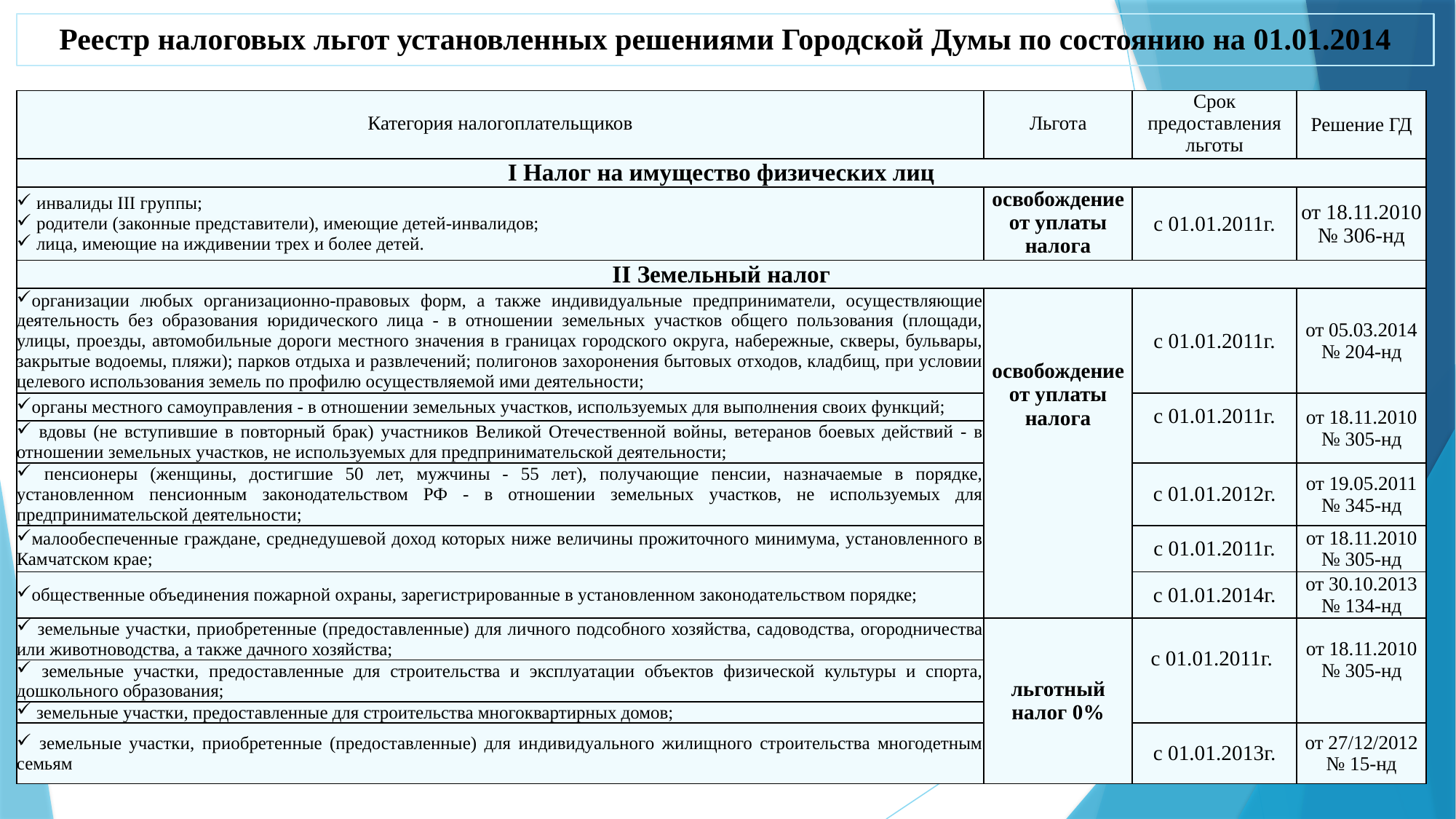

# Реестр налоговых льгот установленных решениями Городской Думы по состоянию на 01.01.2014
| Категория налогоплательщиков | Льгота | Срок предоставления льготы | Решение ГД |
| --- | --- | --- | --- |
| I Налог на имущество физических лиц |  |  |  |
| инвалиды III группы; родители (законные представители), имеющие детей-инвалидов; лица, имеющие на иждивении трех и более детей. | освобождение от уплаты налога | с 01.01.2011г. | от 18.11.2010 № 306-нд |
| II Земельный налог |  |  |  |
| организации любых организационно-правовых форм, а также индивидуальные предприниматели, осуществляющие деятельность без образования юридического лица - в отношении земельных участков общего пользования (площади, улицы, проезды, автомобильные дороги местного значения в границах городского округа, набережные, скверы, бульвары, закрытые водоемы, пляжи); парков отдыха и развлечений; полигонов захоронения бытовых отходов, кладбищ, при условии целевого использования земель по профилю осуществляемой ими деятельности; | освобождение от уплаты налога | с 01.01.2011г. | от 05.03.2014 № 204-нд |
| органы местного самоуправления - в отношении земельных участков, используемых для выполнения своих функций; |  | с 01.01.2011г. | от 18.11.2010 № 305-нд |
| вдовы (не вступившие в повторный брак) участников Великой Отечественной войны, ветеранов боевых действий - в отношении земельных участков, не используемых для предпринимательской деятельности; |  |  |  |
| пенсионеры (женщины, достигшие 50 лет, мужчины - 55 лет), получающие пенсии, назначаемые в порядке, установленном пенсионным законодательством РФ - в отношении земельных участков, не используемых для предпринимательской деятельности; |  | с 01.01.2012г. | от 19.05.2011 № 345-нд |
| малообеспеченные граждане, среднедушевой доход которых ниже величины прожиточного минимума, установленного в Камчатском крае; |  | с 01.01.2011г. | от 18.11.2010 № 305-нд |
| общественные объединения пожарной охраны, зарегистрированные в установленном законодательством порядке; |  | с 01.01.2014г. | от 30.10.2013 № 134-нд |
| земельные участки, приобретенные (предоставленные) для личного подсобного хозяйства, садоводства, огородничества или животноводства, а также дачного хозяйства; | льготный налог 0% | с 01.01.2011г. | от 18.11.2010 № 305-нд |
| земельные участки, предоставленные для строительства и эксплуатации объектов физической культуры и спорта, дошкольного образования; |  |  |  |
| земельные участки, предоставленные для строительства многоквартирных домов; |  |  |  |
| земельные участки, приобретенные (предоставленные) для индивидуального жилищного строительства многодетным семьям |  | с 01.01.2013г. | от 27/12/2012 № 15-нд |